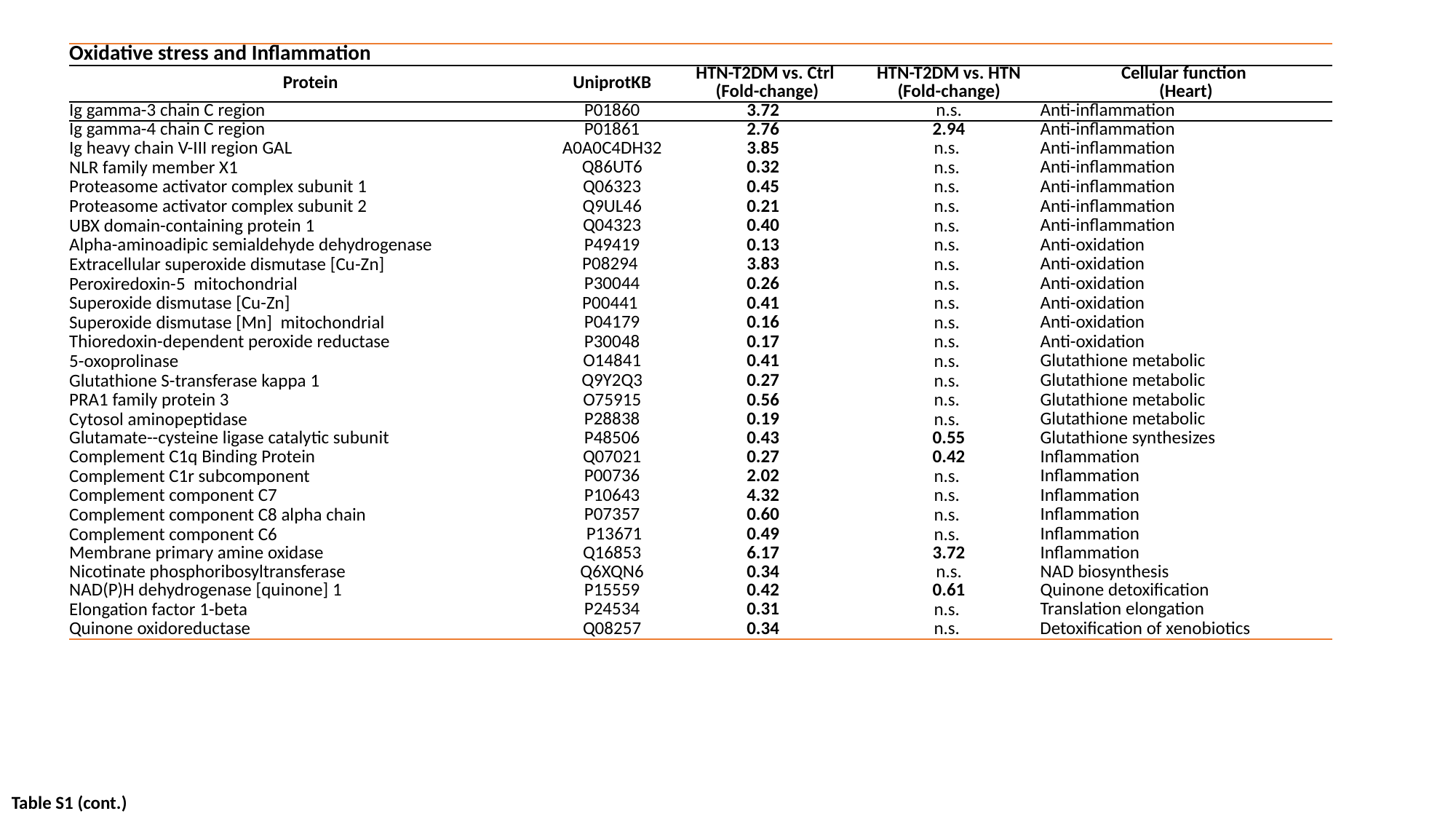

| Oxidative stress and Inflammation |  |  |  |  |
| --- | --- | --- | --- | --- |
| Protein | UniprotKB | HTN-T2DM vs. Ctrl (Fold-change) | HTN-T2DM vs. HTN (Fold-change) | Cellular function (Heart) |
| Ig gamma-3 chain C region | P01860 | 3.72 | n.s. | Anti-inflammation |
| Ig gamma-4 chain C region | P01861 | 2.76 | 2.94 | Anti-inflammation |
| Ig heavy chain V-III region GAL | A0A0C4DH32 | 3.85 | n.s. | Anti-inflammation |
| NLR family member X1 | Q86UT6 | 0.32 | n.s. | Anti-inflammation |
| Proteasome activator complex subunit 1 | Q06323 | 0.45 | n.s. | Anti-inflammation |
| Proteasome activator complex subunit 2 | Q9UL46 | 0.21 | n.s. | Anti-inflammation |
| UBX domain-containing protein 1 | Q04323 | 0.40 | n.s. | Anti-inflammation |
| Alpha-aminoadipic semialdehyde dehydrogenase | P49419 | 0.13 | n.s. | Anti-oxidation |
| Extracellular superoxide dismutase [Cu-Zn] | P08294 | 3.83 | n.s. | Anti-oxidation |
| Peroxiredoxin-5 mitochondrial | P30044 | 0.26 | n.s. | Anti-oxidation |
| Superoxide dismutase [Cu-Zn] | P00441 | 0.41 | n.s. | Anti-oxidation |
| Superoxide dismutase [Mn] mitochondrial | P04179 | 0.16 | n.s. | Anti-oxidation |
| Thioredoxin-dependent peroxide reductase | P30048 | 0.17 | n.s. | Anti-oxidation |
| 5-oxoprolinase | O14841 | 0.41 | n.s. | Glutathione metabolic |
| Glutathione S-transferase kappa 1 | Q9Y2Q3 | 0.27 | n.s. | Glutathione metabolic |
| PRA1 family protein 3 | O75915 | 0.56 | n.s. | Glutathione metabolic |
| Cytosol aminopeptidase | P28838 | 0.19 | n.s. | Glutathione metabolic |
| Glutamate--cysteine ligase catalytic subunit | P48506 | 0.43 | 0.55 | Glutathione synthesizes |
| Complement C1q Binding Protein | Q07021 | 0.27 | 0.42 | Inflammation |
| Complement C1r subcomponent | P00736 | 2.02 | n.s. | Inflammation |
| Complement component C7 | P10643 | 4.32 | n.s. | Inflammation |
| Complement component C8 alpha chain | P07357 | 0.60 | n.s. | Inflammation |
| Complement component C6 | P13671 | 0.49 | n.s. | Inflammation |
| Membrane primary amine oxidase | Q16853 | 6.17 | 3.72 | Inflammation |
| Nicotinate phosphoribosyltransferase | Q6XQN6 | 0.34 | n.s. | NAD biosynthesis |
| NAD(P)H dehydrogenase [quinone] 1 | P15559 | 0.42 | 0.61 | Quinone detoxification |
| Elongation factor 1-beta | P24534 | 0.31 | n.s. | Translation elongation |
| Quinone oxidoreductase | Q08257 | 0.34 | n.s. | Detoxification of xenobiotics |
Table S1 (cont.)